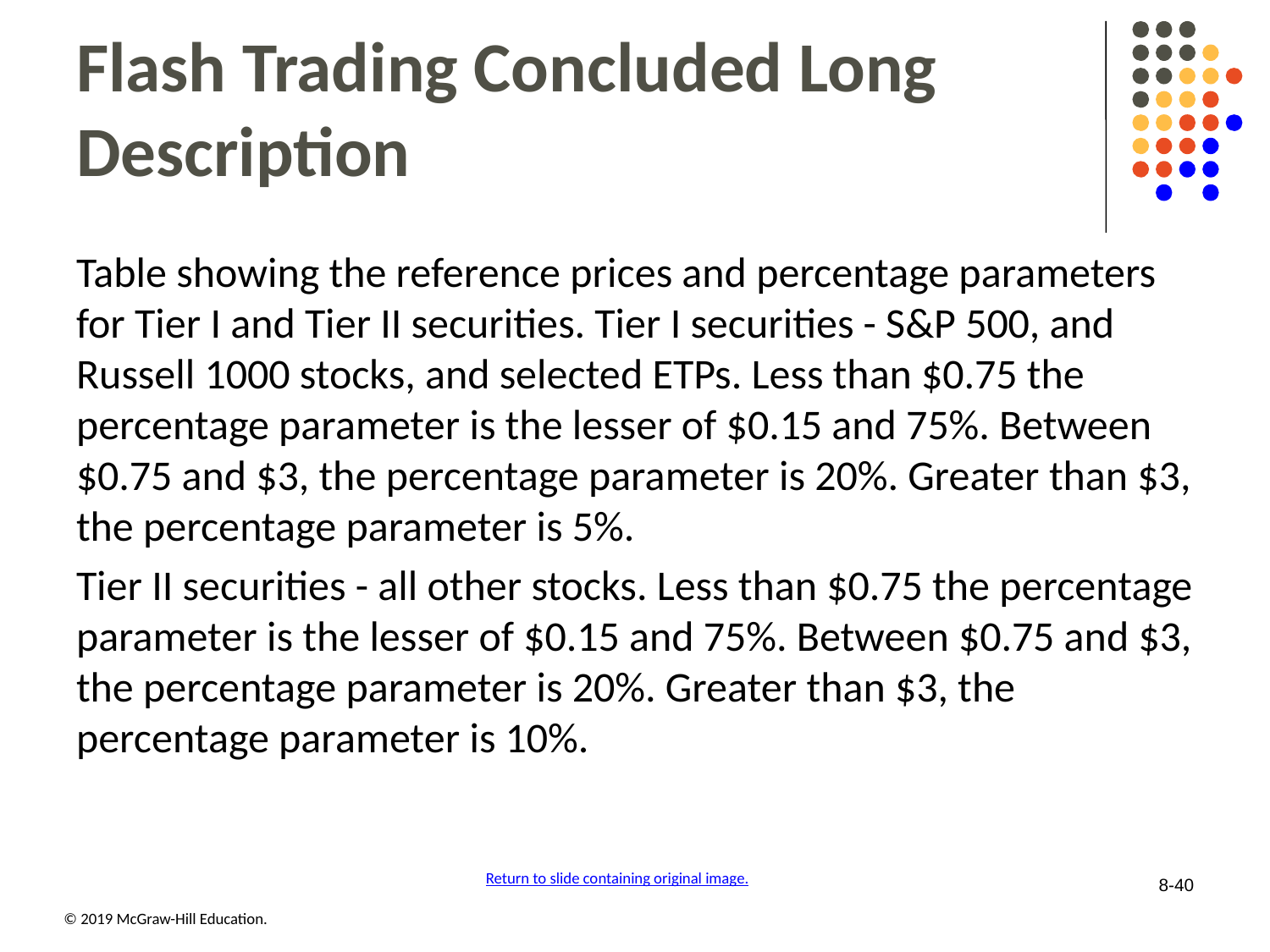

# Flash Trading Concluded Long Description
Table showing the reference prices and percentage parameters for Tier I and Tier II securities. Tier I securities - S&P 500, and Russell 1000 stocks, and selected ETPs. Less than $0.75 the percentage parameter is the lesser of $0.15 and 75%. Between $0.75 and $3, the percentage parameter is 20%. Greater than $3, the percentage parameter is 5%.
Tier II securities - all other stocks. Less than $0.75 the percentage parameter is the lesser of $0.15 and 75%. Between $0.75 and $3, the percentage parameter is 20%. Greater than $3, the percentage parameter is 10%.
Return to slide containing original image.
8-40